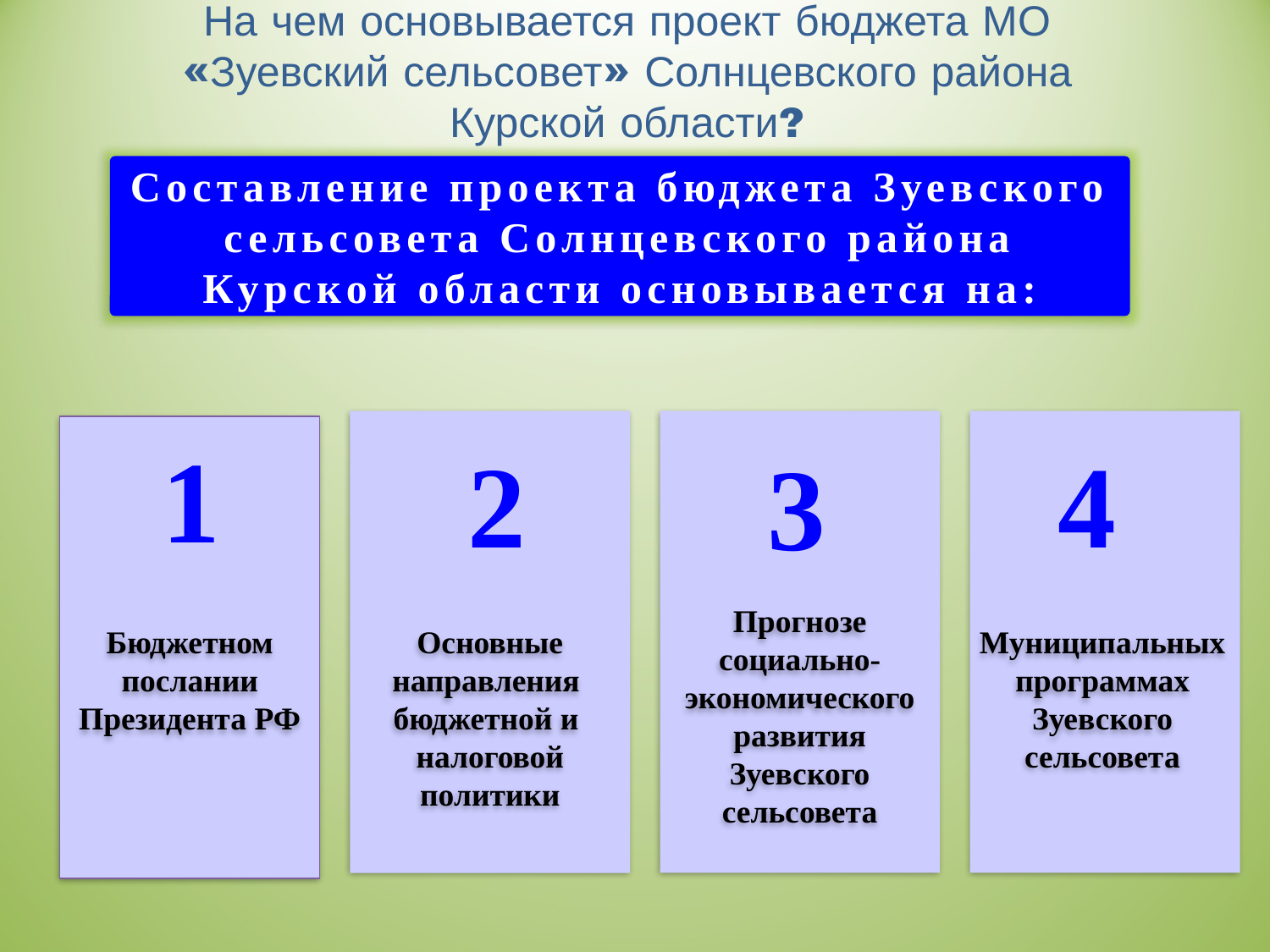

На чем основывается проект бюджета МО «Зуевский сельсовет» Солнцевского района Курской области?
Составление проекта бюджета Зуевского сельсовета Солнцевского района Курской области основывается на:

1
2
3
4
Прогнозе социально-экономического развития Зуевского сельсовета
Бюджетном послании Президента РФ

Основные направления
бюджетной и
налоговой политики
Муниципальных программах Зуевского сельсовета